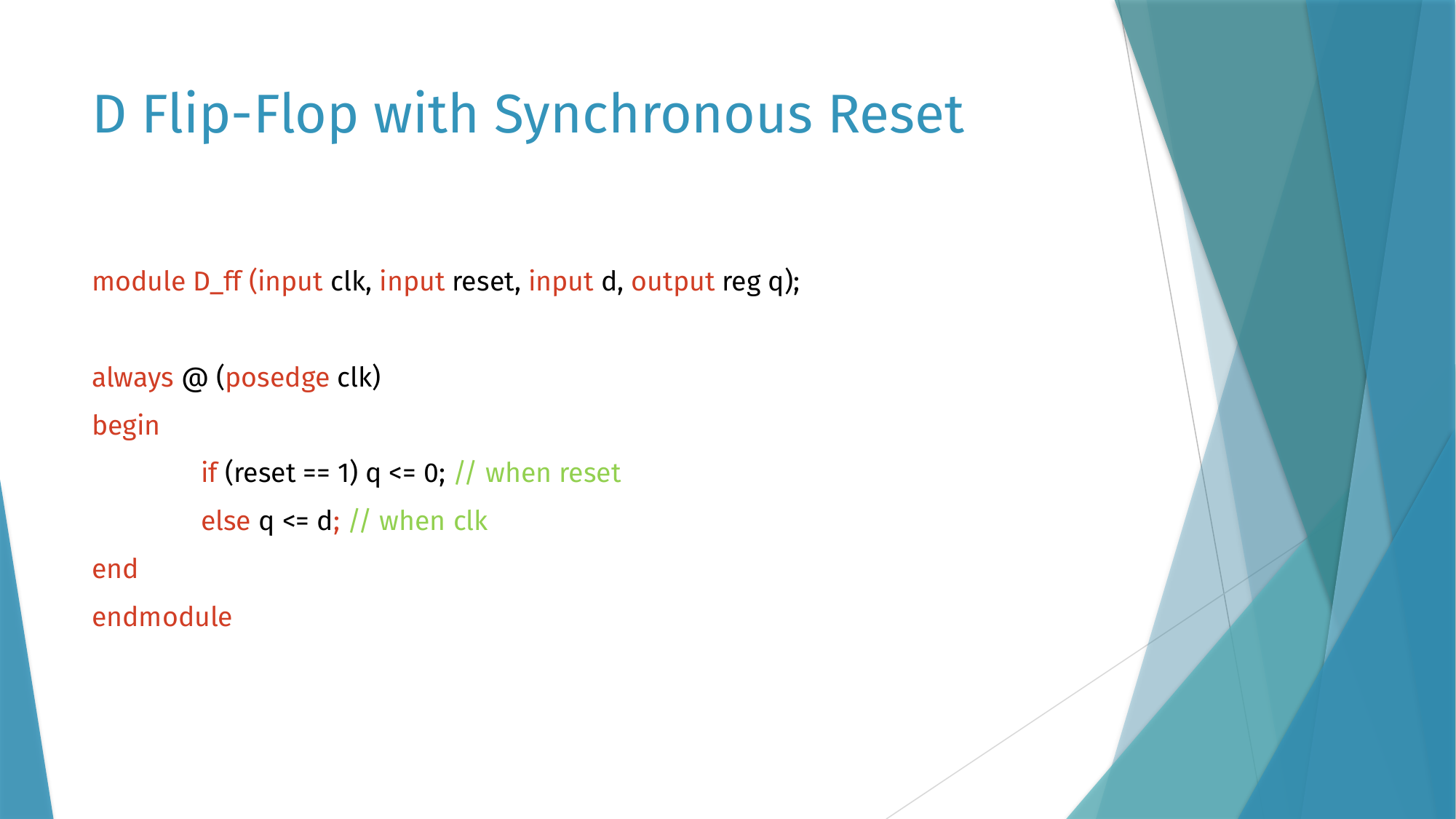

# D Flip-Flop with Synchronous Reset
module D_ff (input clk, input reset, input d, output reg q);

always @ (posedge clk)
begin
	if (reset == 1) q <= 0; // when reset
	else q <= d; // when clk
end
endmodule